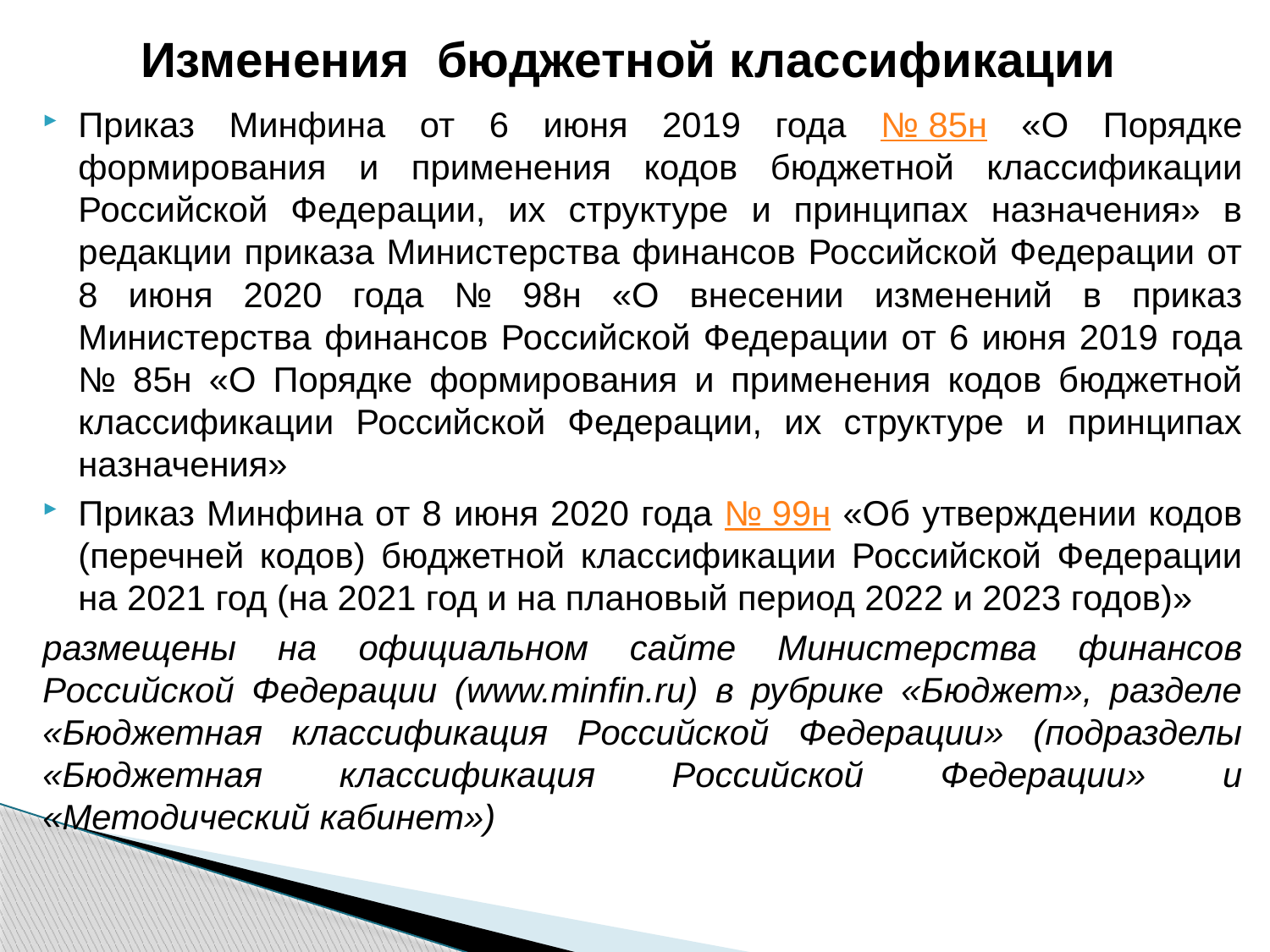

# Изменения  бюджетной классификации
Приказ Минфина от 6 июня 2019 года № 85н «О Порядке формирования и применения кодов бюджетной классификации Российской Федерации, их структуре и принципах назначения» в редакции приказа Министерства финансов Российской Федерации от 8 июня 2020 года № 98н «О внесении изменений в приказ Министерства финансов Российской Федерации от 6 июня 2019 года № 85н «О Порядке формирования и применения кодов бюджетной классификации Российской Федерации, их структуре и принципах назначения»
Приказ Минфина от 8 июня 2020 года № 99н «Об утверждении кодов (перечней кодов) бюджетной классификации Российской Федерации на 2021 год (на 2021 год и на плановый период 2022 и 2023 годов)»
размещены на официальном сайте Министерства финансов Российской Федерации (www.minfin.ru) в рубрике «Бюджет», разделе «Бюджетная классификация Российской Федерации» (подразделы «Бюджетная классификация Российской Федерации» и «Методический кабинет»)